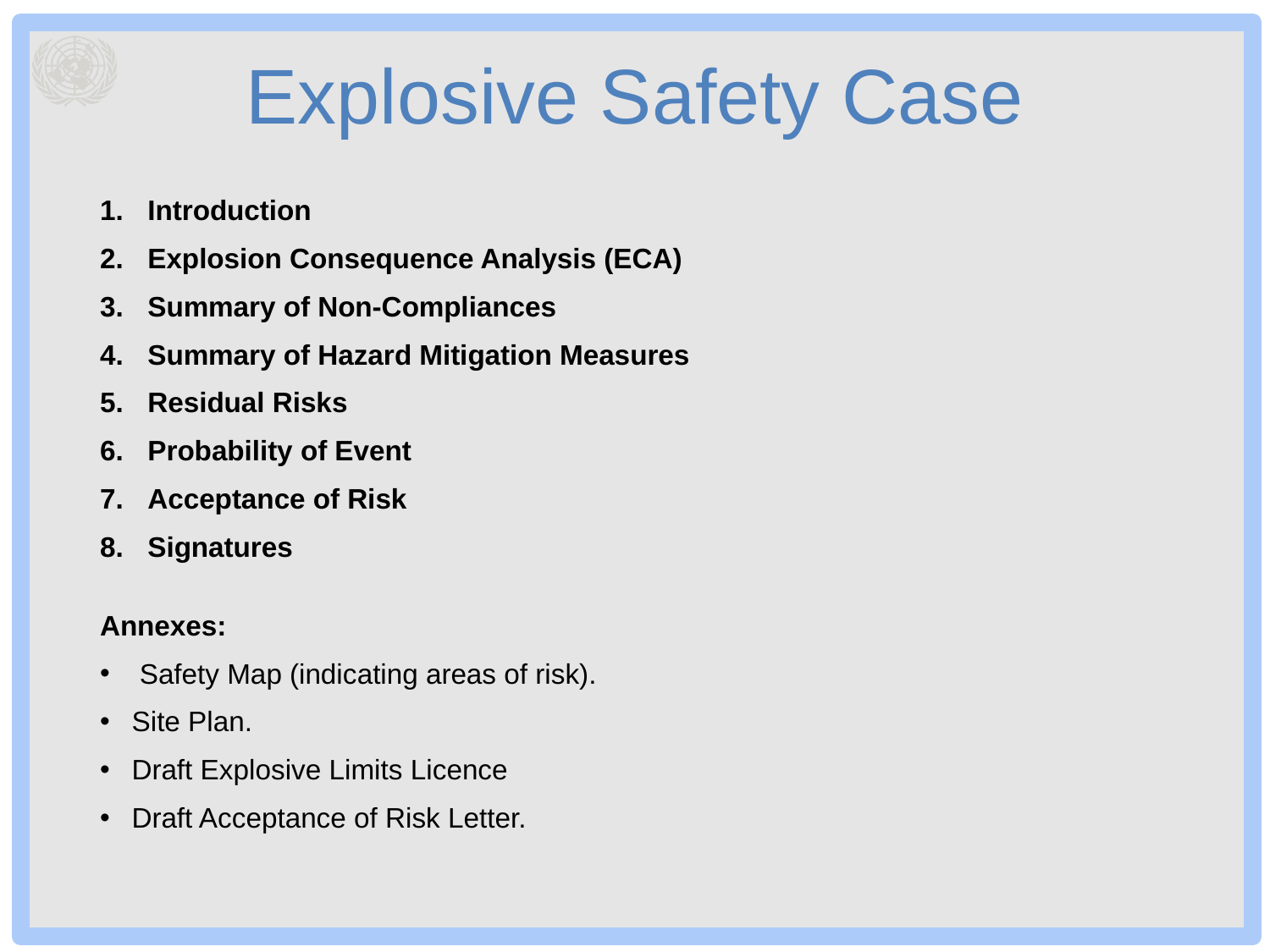

# Explosive Safety Case
Introduction
Explosion Consequence Analysis (ECA)
Summary of Non-Compliances
Summary of Hazard Mitigation Measures
Residual Risks
Probability of Event
Acceptance of Risk
Signatures

Annexes:
 Safety Map (indicating areas of risk).
Site Plan.
Draft Explosive Limits Licence
Draft Acceptance of Risk Letter.